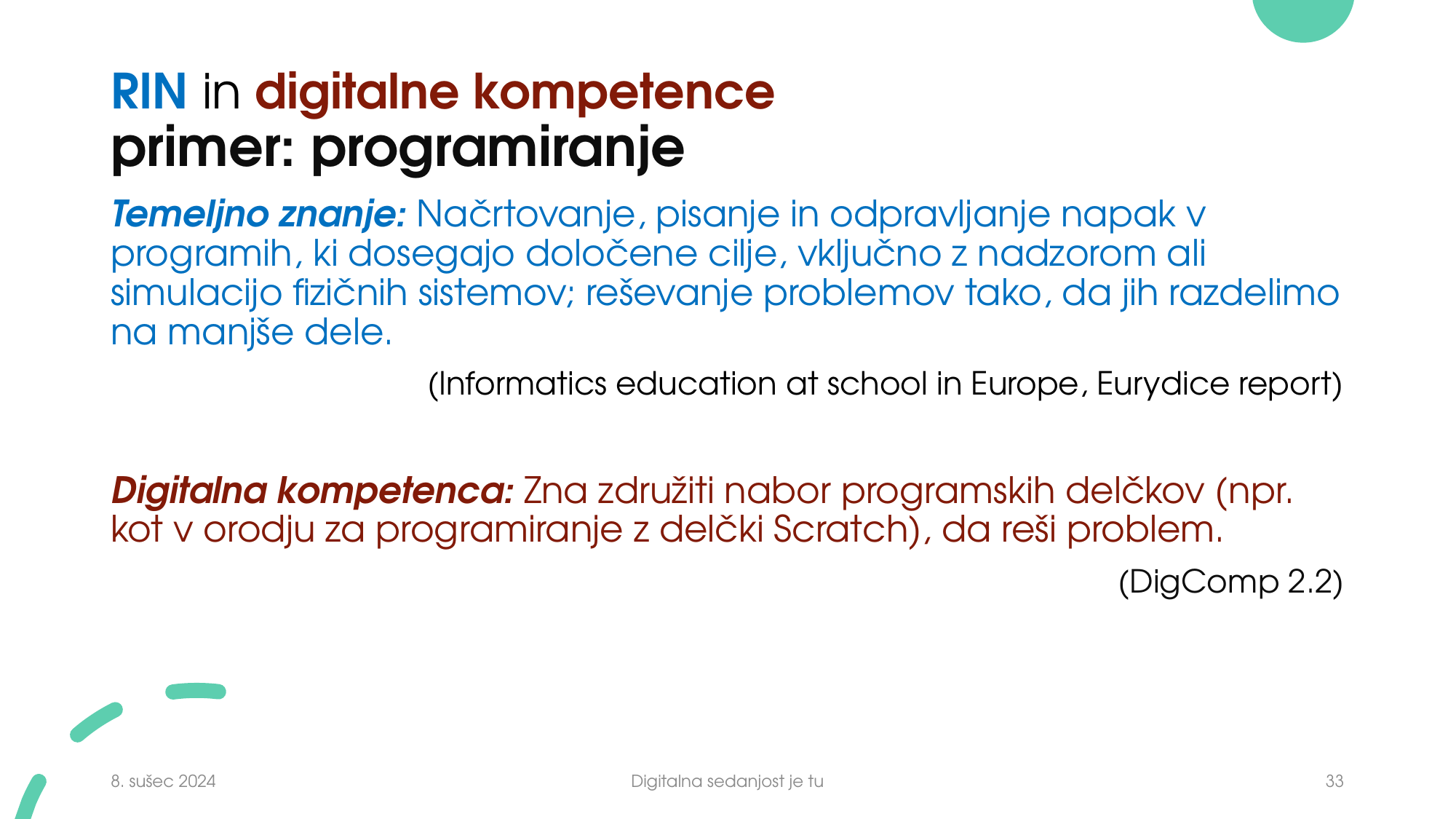

# RIN in digitalne kompetence primer: programiranje
Temeljno znanje: Načrtovanje, pisanje in odpravljanje napak v programih, ki dosegajo določene cilje, vključno z nadzorom ali simulacijo fizičnih sistemov; reševanje problemov tako, da jih razdelimo na manjše dele.
(Informatics education at school in Europe, Eurydice report)

Digitalna kompetenca: Zna združiti nabor programskih delčkov (npr. kot v orodju za programiranje z delčki Scratch), da reši problem.
(DigComp 2.2)
8. sušec 2024
Digitalna sedanjost je tu
33